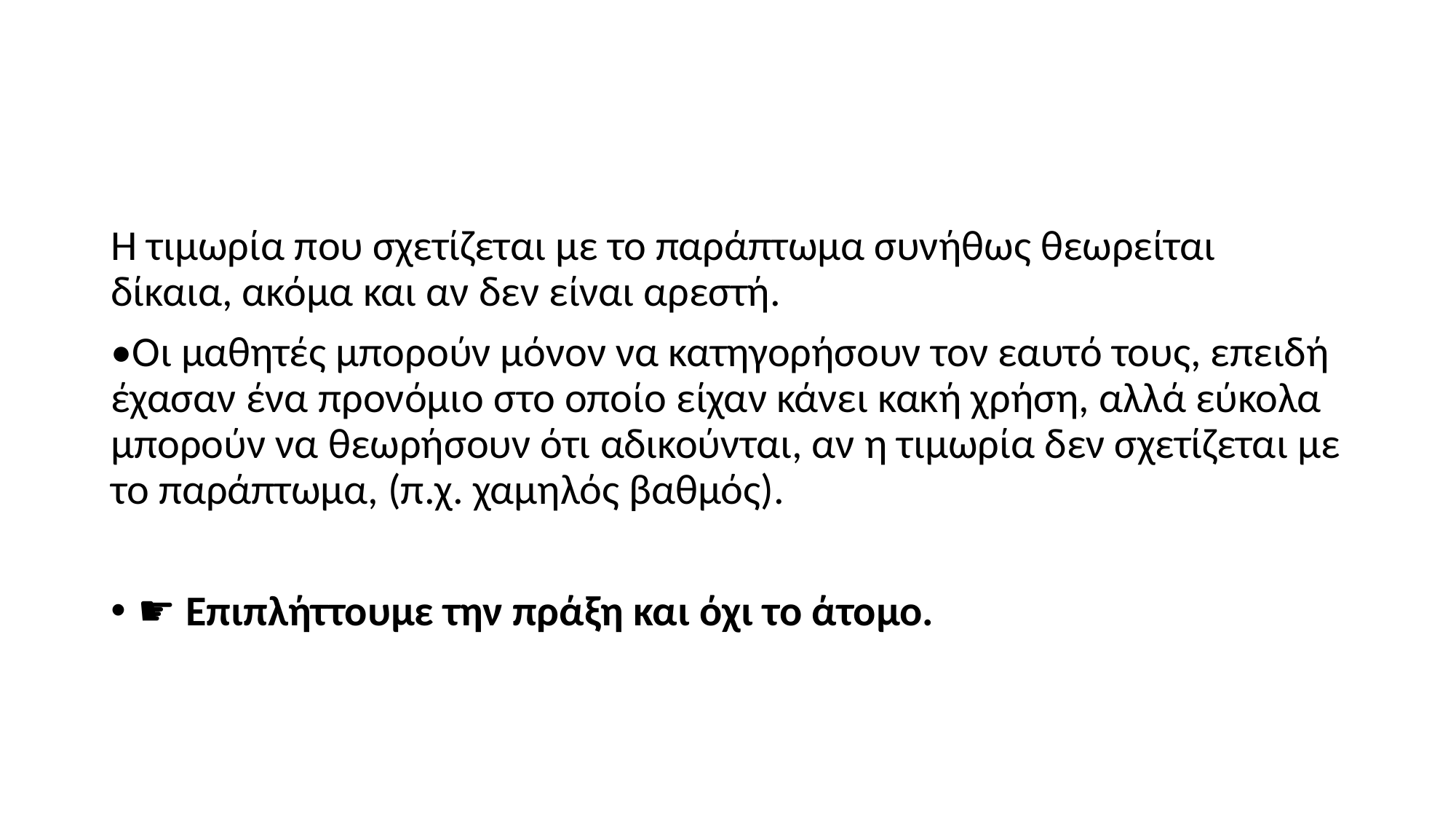

Η τιμωρία που σχετίζεται με το παράπτωμα συνήθως θεωρείται δίκαια, ακόμα και αν δεν είναι αρεστή.
•Οι μαθητές μπορούν μόνον να κατηγορήσουν τον εαυτό τους, επειδή έχασαν ένα προνόμιο στο οποίο είχαν κάνει κακή χρήση, αλλά εύκολα μπορούν να θεωρήσουν ότι αδικούνται, αν η τιμωρία δεν σχετίζεται με το παράπτωμα, (π.χ. χαμηλός βαθμός).

☛ Επιπλήττουμε την πράξη και όχι το άτομο.